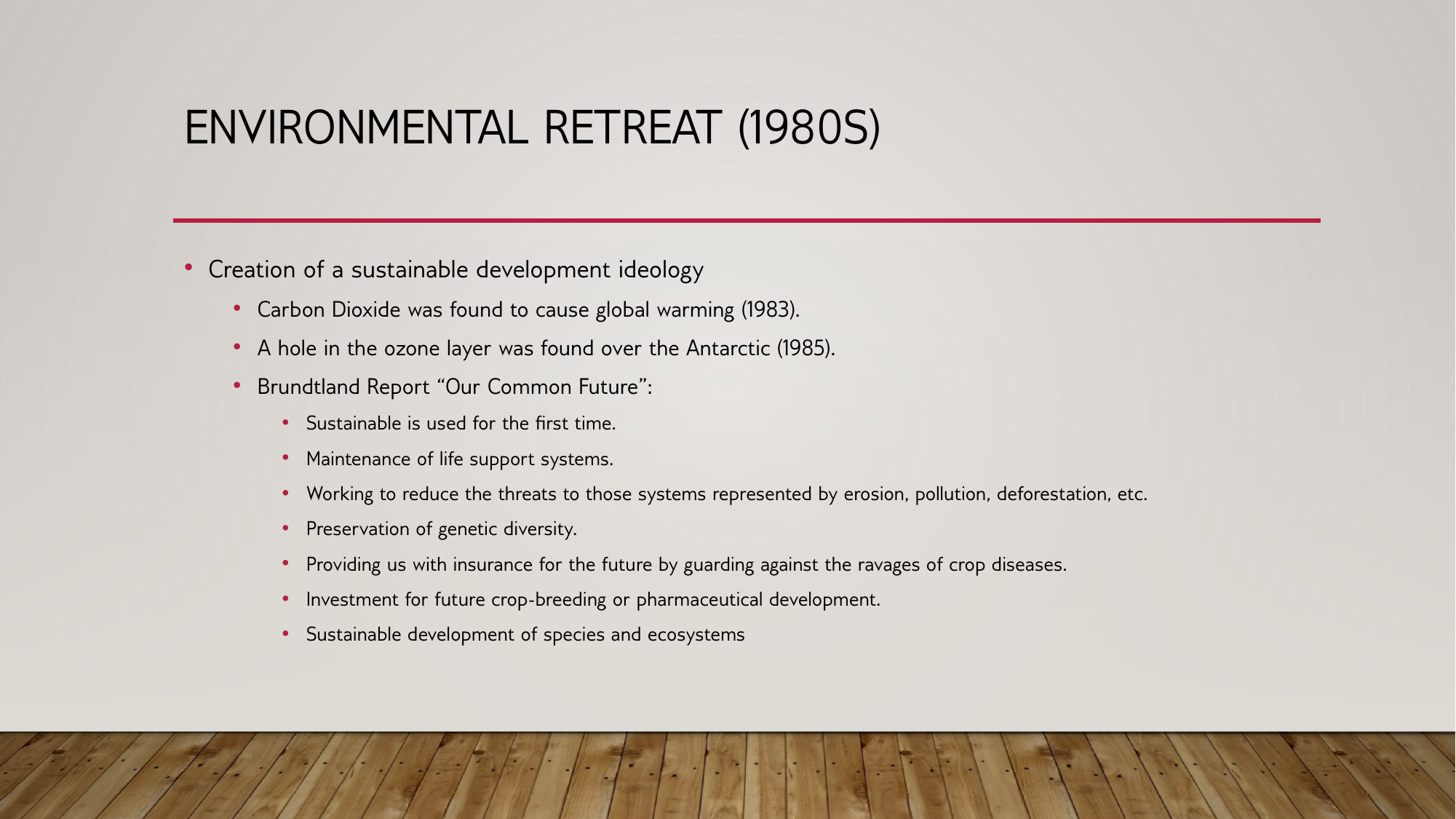

# Environmental Retreat (1980s)
Creation of a sustainable development ideology
Carbon Dioxide was found to cause global warming (1983).
A hole in the ozone layer was found over the Antarctic (1985).
Brundtland Report “Our Common Future”:
Sustainable is used for the first time.
Maintenance of life support systems.
Working to reduce the threats to those systems represented by erosion, pollution, deforestation, etc.
Preservation of genetic diversity.
Providing us with insurance for the future by guarding against the ravages of crop diseases.
Investment for future crop-breeding or pharmaceutical development.
Sustainable development of species and ecosystems